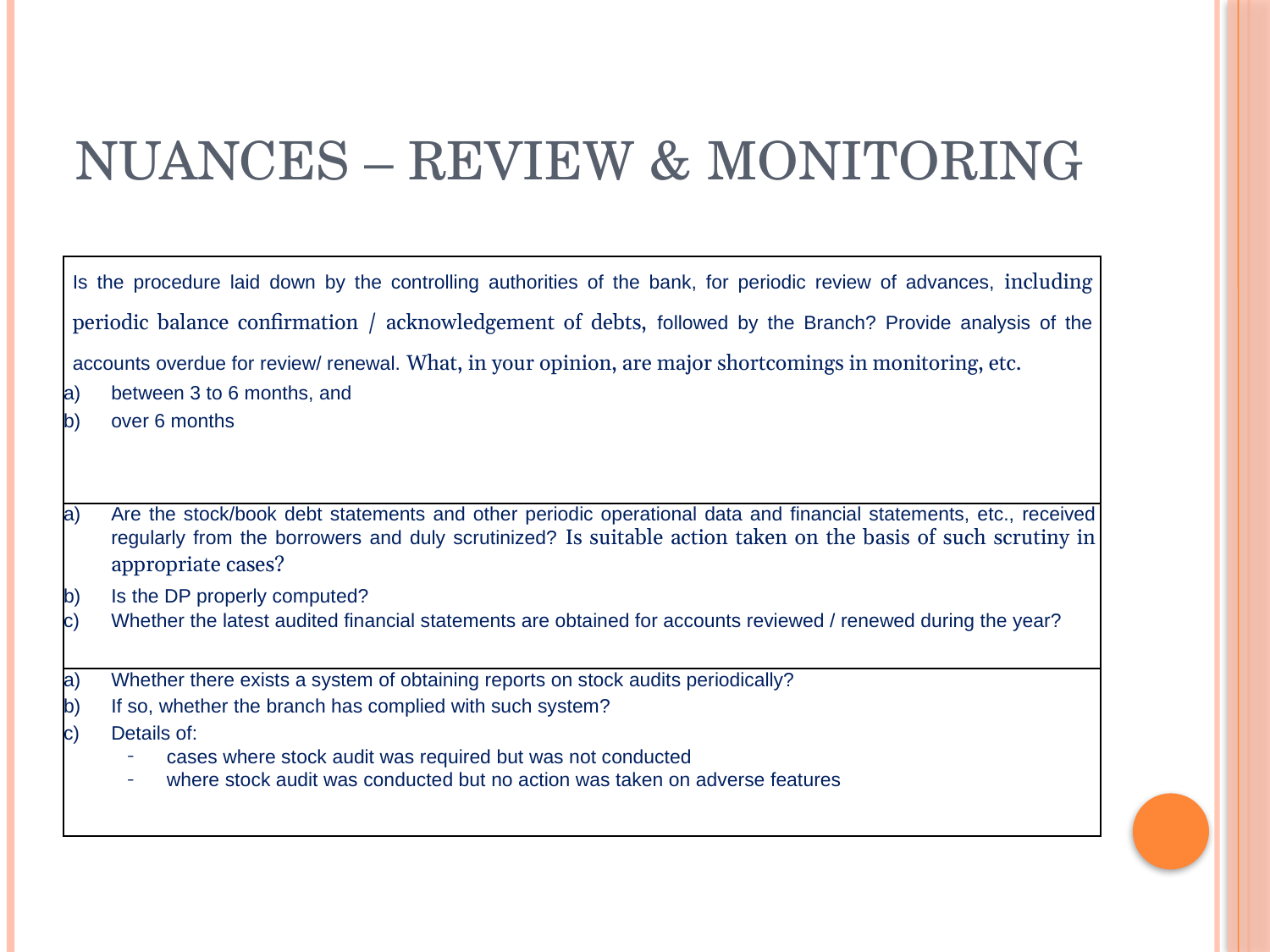

# Nuances – Review & Monitoring
| Is the procedure laid down by the controlling authorities of the bank, for periodic review of advances, including periodic balance confirmation / acknowledgement of debts, followed by the Branch? Provide analysis of the accounts overdue for review/ renewal. What, in your opinion, are major shortcomings in monitoring, etc. between 3 to 6 months, and over 6 months |
| --- |
| Are the stock/book debt statements and other periodic operational data and financial statements, etc., received regularly from the borrowers and duly scrutinized? Is suitable action taken on the basis of such scrutiny in appropriate cases? Is the DP properly computed? Whether the latest audited financial statements are obtained for accounts reviewed / renewed during the year? |
| Whether there exists a system of obtaining reports on stock audits periodically? If so, whether the branch has complied with such system? Details of: cases where stock audit was required but was not conducted where stock audit was conducted but no action was taken on adverse features |